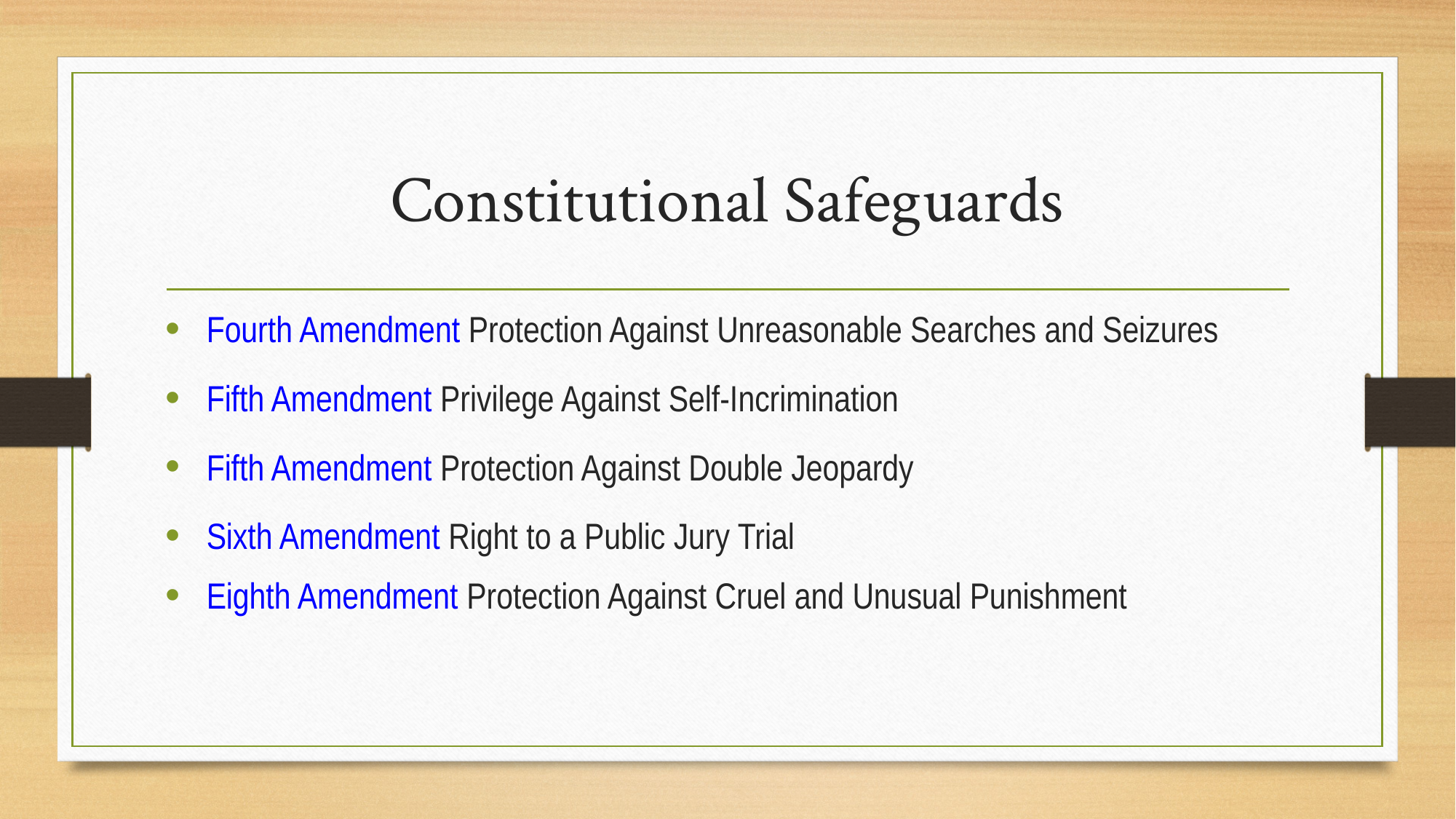

# Constitutional Safeguards
Fourth Amendment Protection Against Unreasonable Searches and Seizures
Fifth Amendment Privilege Against Self-Incrimination
Fifth Amendment Protection Against Double Jeopardy
Sixth Amendment Right to a Public Jury Trial
Eighth Amendment Protection Against Cruel and Unusual Punishment